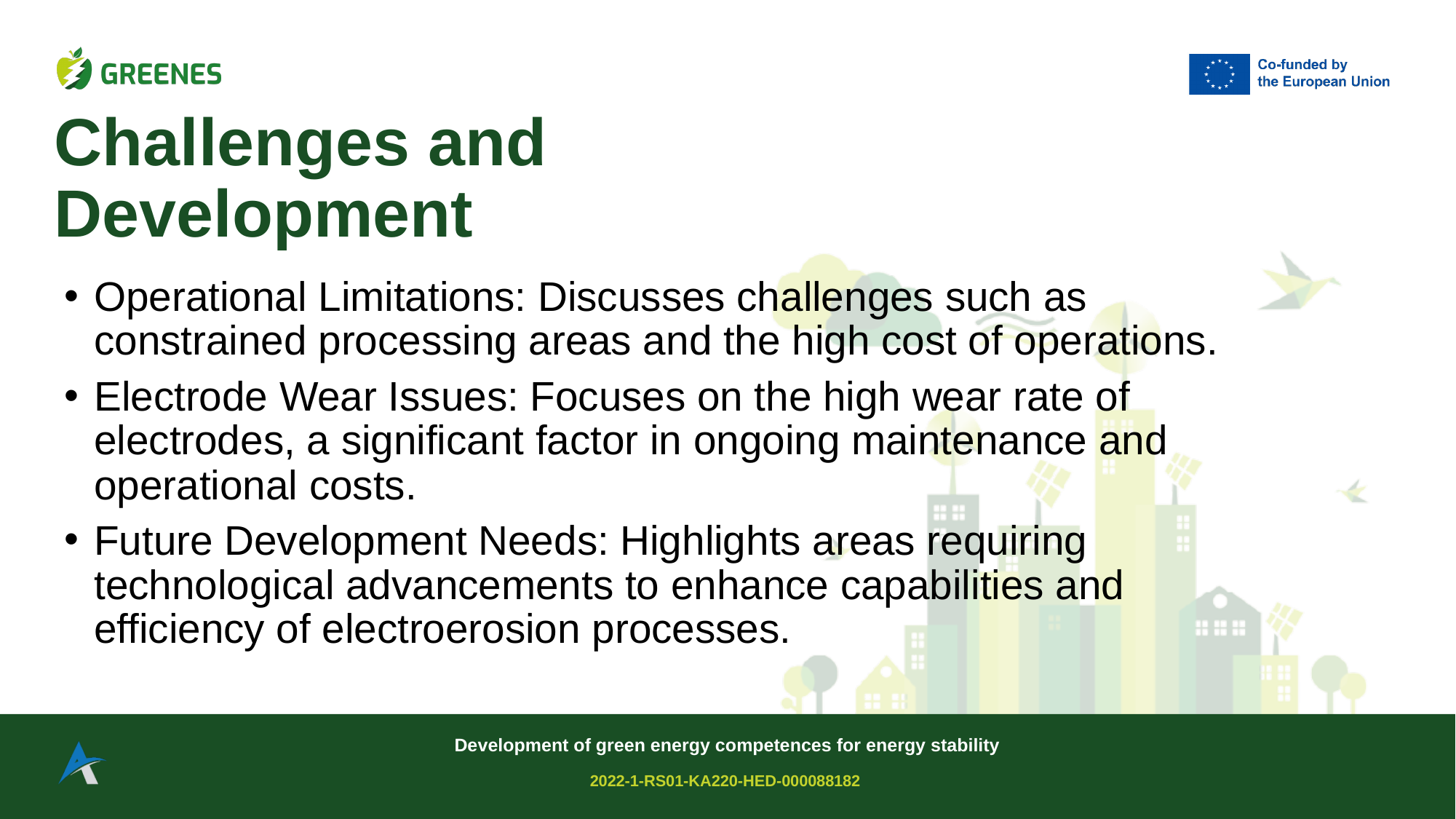

# Challenges and Development
Operational Limitations: Discusses challenges such as constrained processing areas and the high cost of operations.
Electrode Wear Issues: Focuses on the high wear rate of electrodes, a significant factor in ongoing maintenance and operational costs.
Future Development Needs: Highlights areas requiring technological advancements to enhance capabilities and efficiency of electroerosion processes.